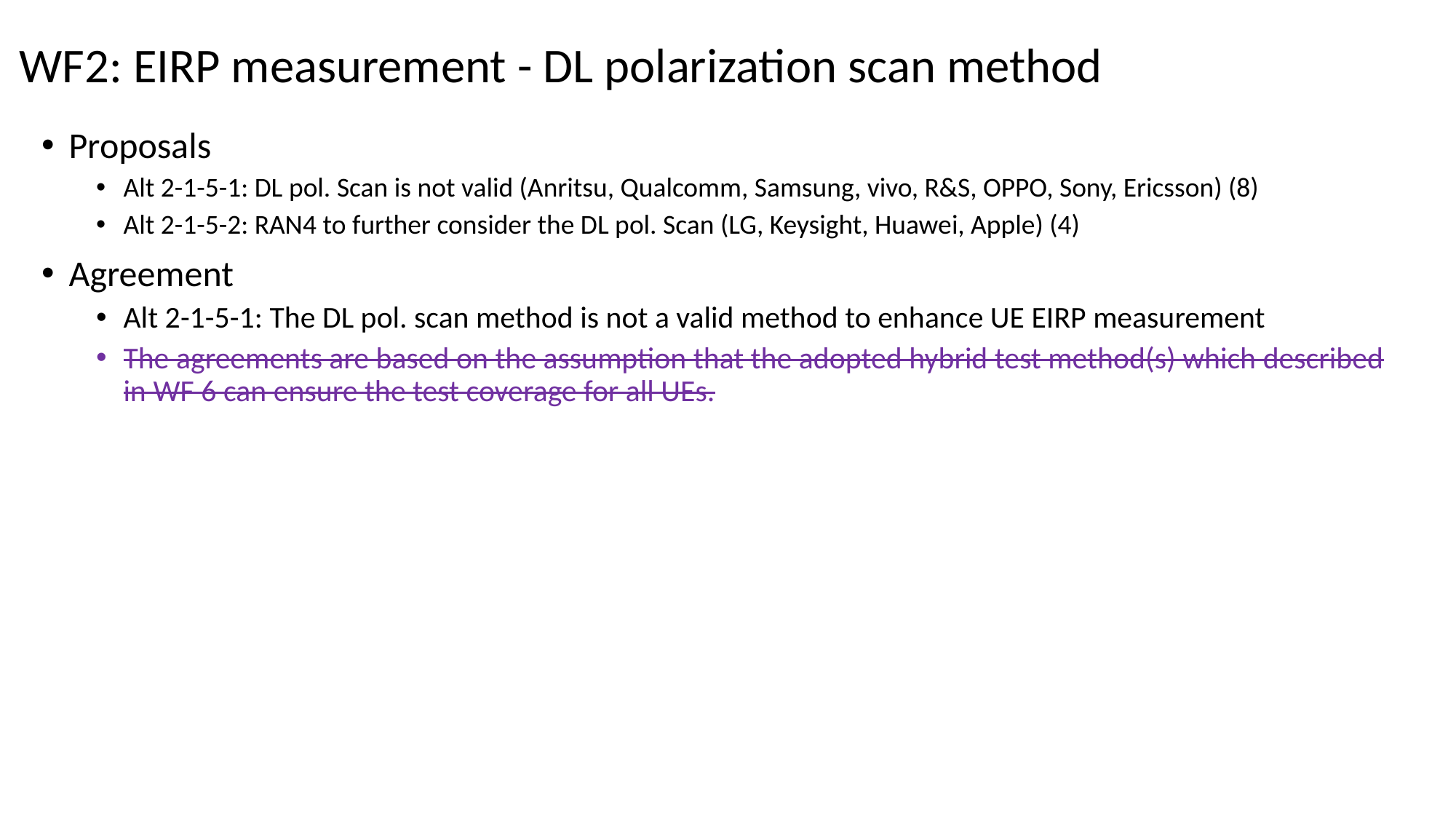

# WF2: EIRP measurement - DL polarization scan method
Proposals
Alt 2-1-5-1: DL pol. Scan is not valid (Anritsu, Qualcomm, Samsung, vivo, R&S, OPPO, Sony, Ericsson) (8)
Alt 2-1-5-2: RAN4 to further consider the DL pol. Scan (LG, Keysight, Huawei, Apple) (4)
Agreement
Alt 2-1-5-1: The DL pol. scan method is not a valid method to enhance UE EIRP measurement
The agreements are based on the assumption that the adopted hybrid test method(s) which described in WF 6 can ensure the test coverage for all UEs.